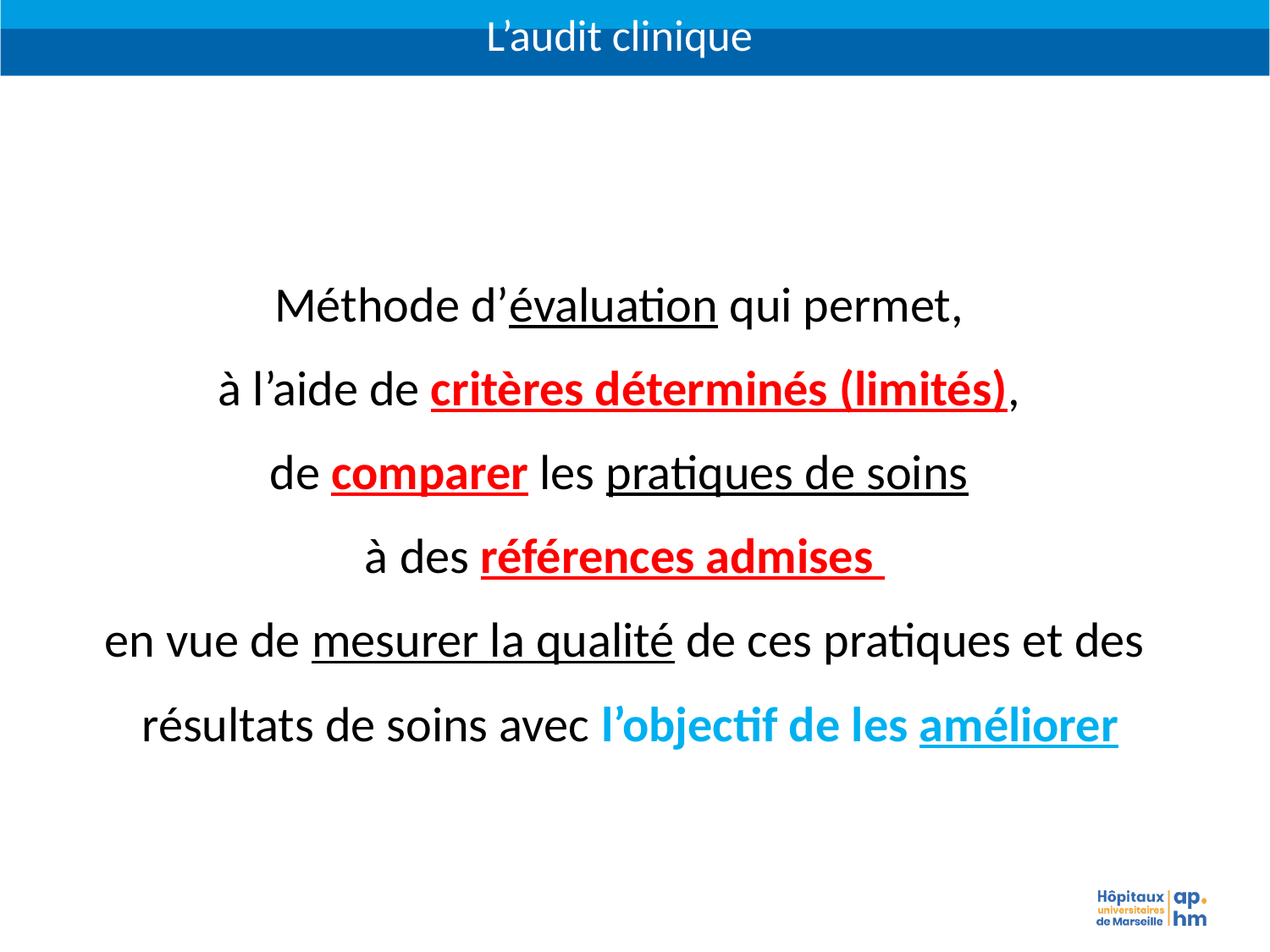

L’audit clinique

Méthode d’évaluation qui permet,
à l’aide de critères déterminés (limités),
de comparer les pratiques de soins
à des références admises
en vue de mesurer la qualité de ces pratiques et des
 résultats de soins avec l’objectif de les améliorer